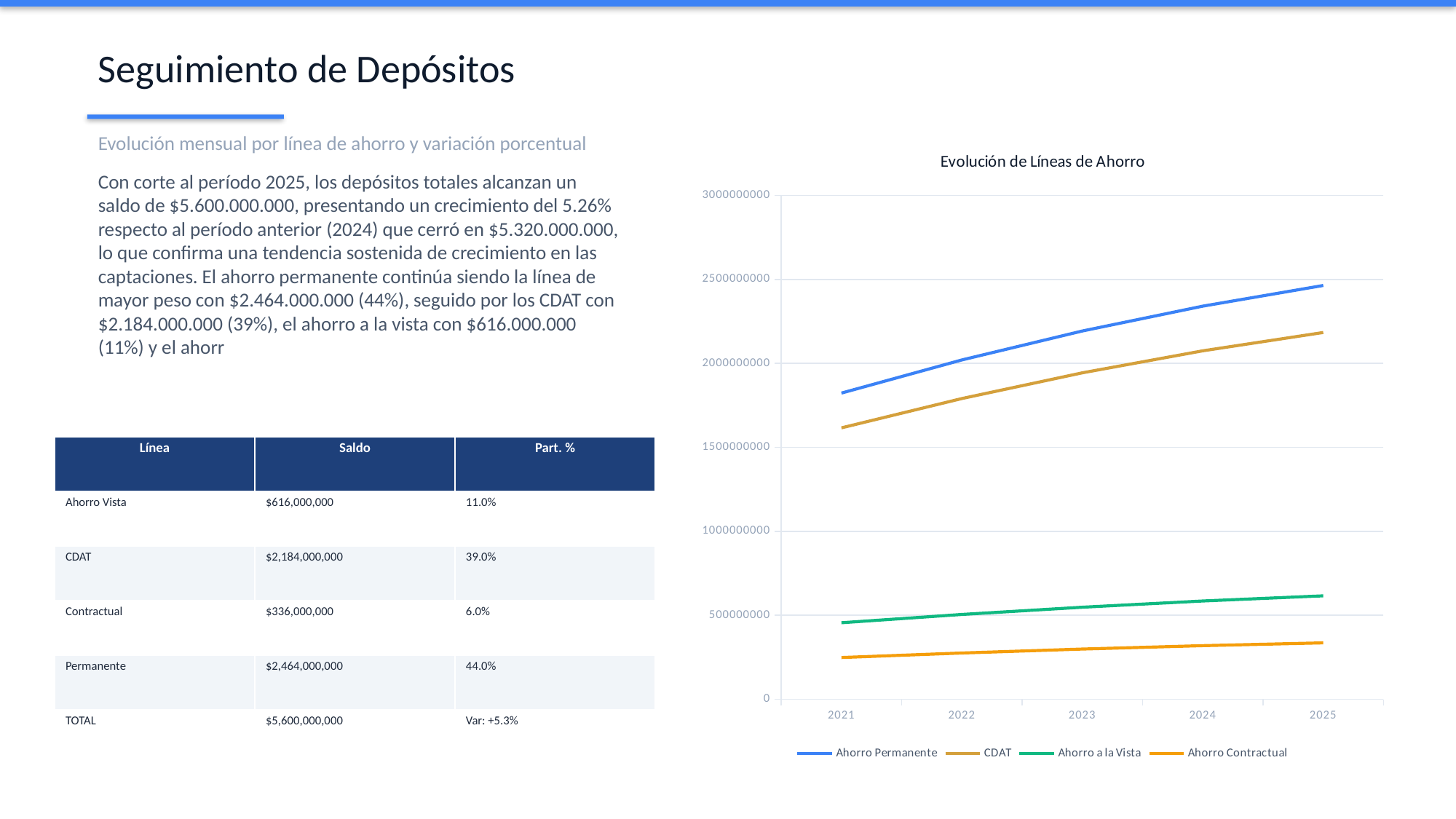

Seguimiento de Depósitos

Evolución mensual por línea de ahorro y variación porcentual

### Chart: Evolución de Líneas de Ahorro

| Category | Ahorro Permanente | CDAT | Ahorro a la Vista | Ahorro Contractual |
|---|---|---|---|---|
| 2021 | 1823360000.0 | 1616160000.0 | 455840000.0 | 248640000.0 |
| 2022 | 2020480000.0 | 1790880000.0 | 505120000.0 | 275520000.0 |
| 2023 | 2192960000.0 | 1943760000.0 | 548240000.0 | 299040000.0 |
| 2024 | 2340800000.0 | 2074800000.0 | 585200000.0 | 319200000.0 |
| 2025 | 2464000000.0 | 2184000000.0 | 616000000.0 | 336000000.0 |
Con corte al período 2025, los depósitos totales alcanzan un saldo de $5.600.000.000, presentando un crecimiento del 5.26% respecto al período anterior (2024) que cerró en $5.320.000.000, lo que confirma una tendencia sostenida de crecimiento en las captaciones. El ahorro permanente continúa siendo la línea de mayor peso con $2.464.000.000 (44%), seguido por los CDAT con $2.184.000.000 (39%), el ahorro a la vista con $616.000.000 (11%) y el ahorr
| Línea | Saldo | Part. % |
| --- | --- | --- |
| Ahorro Vista | $616,000,000 | 11.0% |
| CDAT | $2,184,000,000 | 39.0% |
| Contractual | $336,000,000 | 6.0% |
| Permanente | $2,464,000,000 | 44.0% |
| TOTAL | $5,600,000,000 | Var: +5.3% |